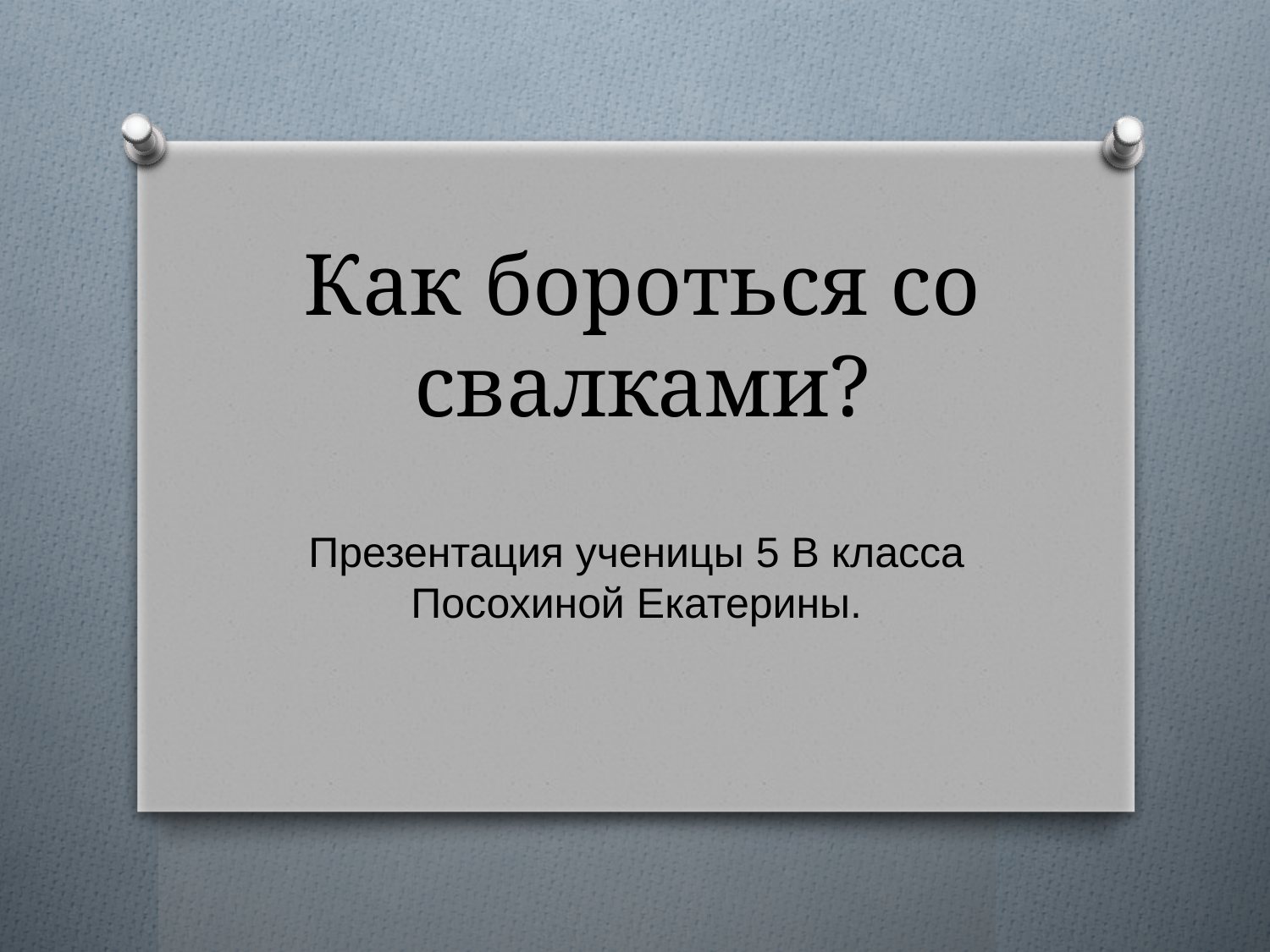

# Как бороться со свалками?
Презентация ученицы 5 В класса Посохиной Екатерины.